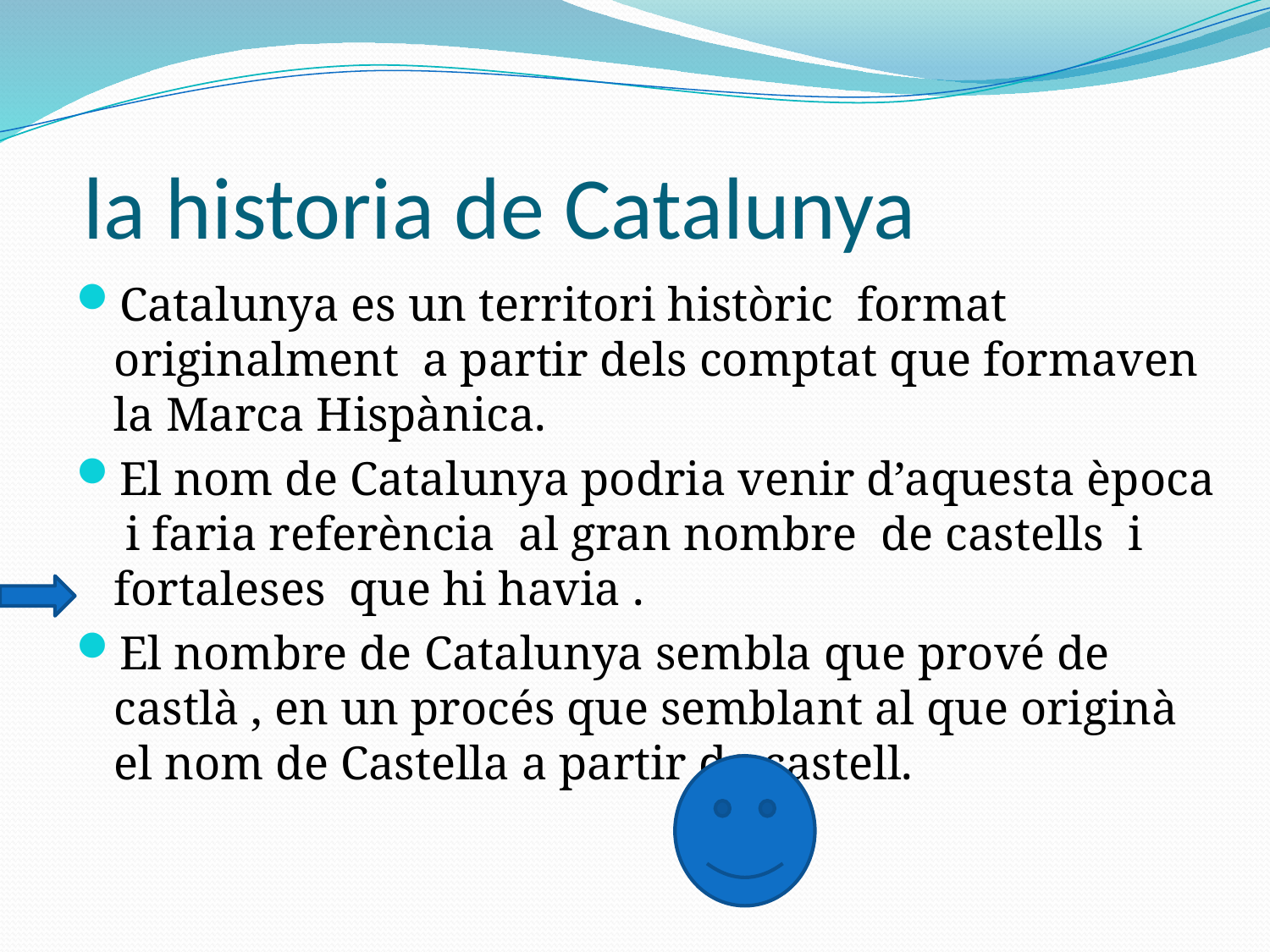

# la historia de Catalunya
Catalunya es un territori històric  format originalment  a partir dels comptat que formaven la Marca Hispànica.
El nom de Catalunya podria venir d’aquesta època  i faria referència  al gran nombre  de castells  i fortaleses  que hi havia .
El nombre de Catalunya sembla que prové de castlà , en un procés que semblant al que originà el nom de Castella a partir de castell.